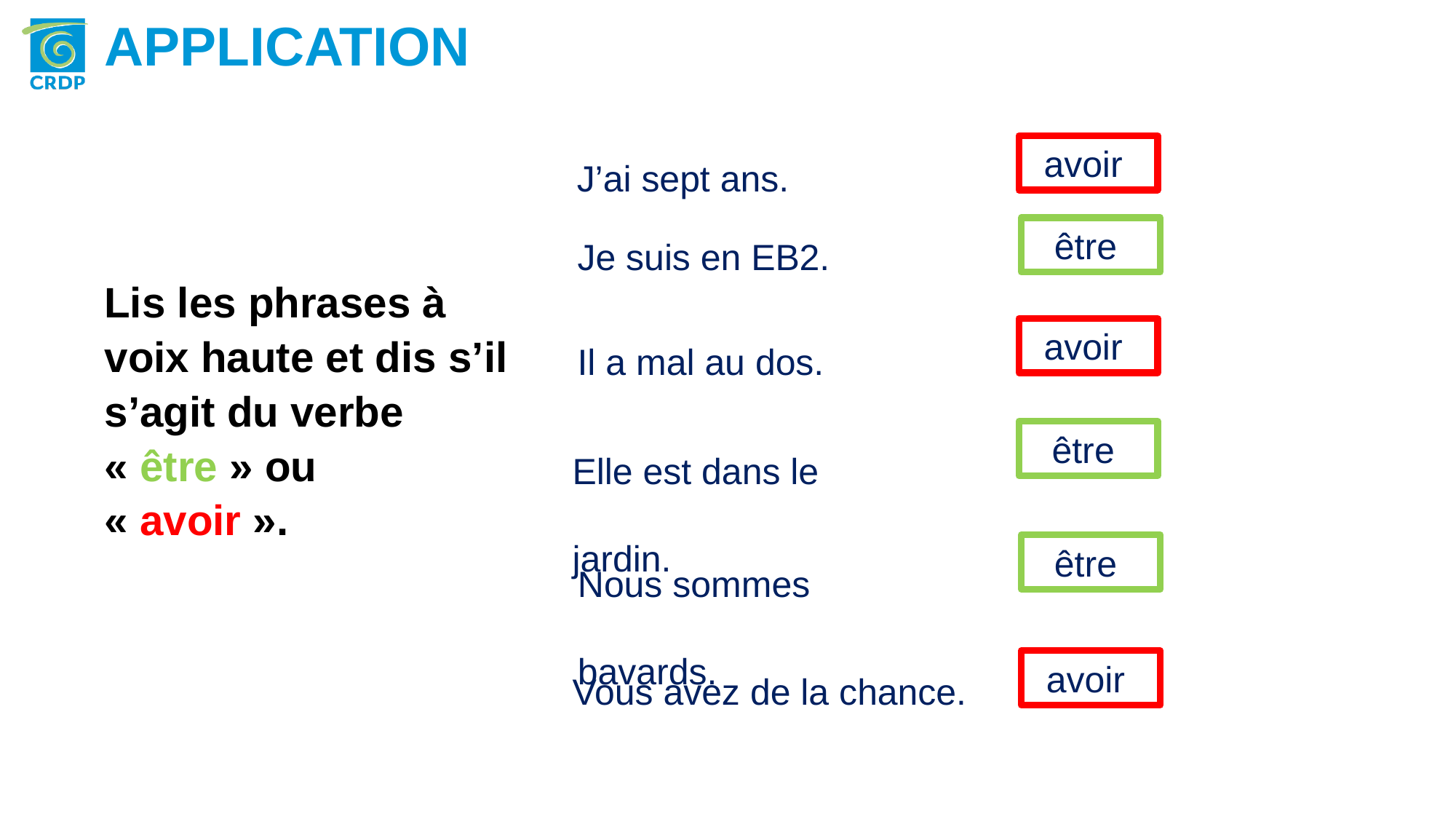

APPLICATION
J’ai sept ans.
avoir
Je suis en EB2.
être
Lis les phrases à voix haute et dis s’il s’agit du verbe « être » ou « avoir ».
Il a mal au dos.

avoir
Elle est dans le jardin.
être
Nous sommes bavards.
être
Vous avez de la chance.
avoir